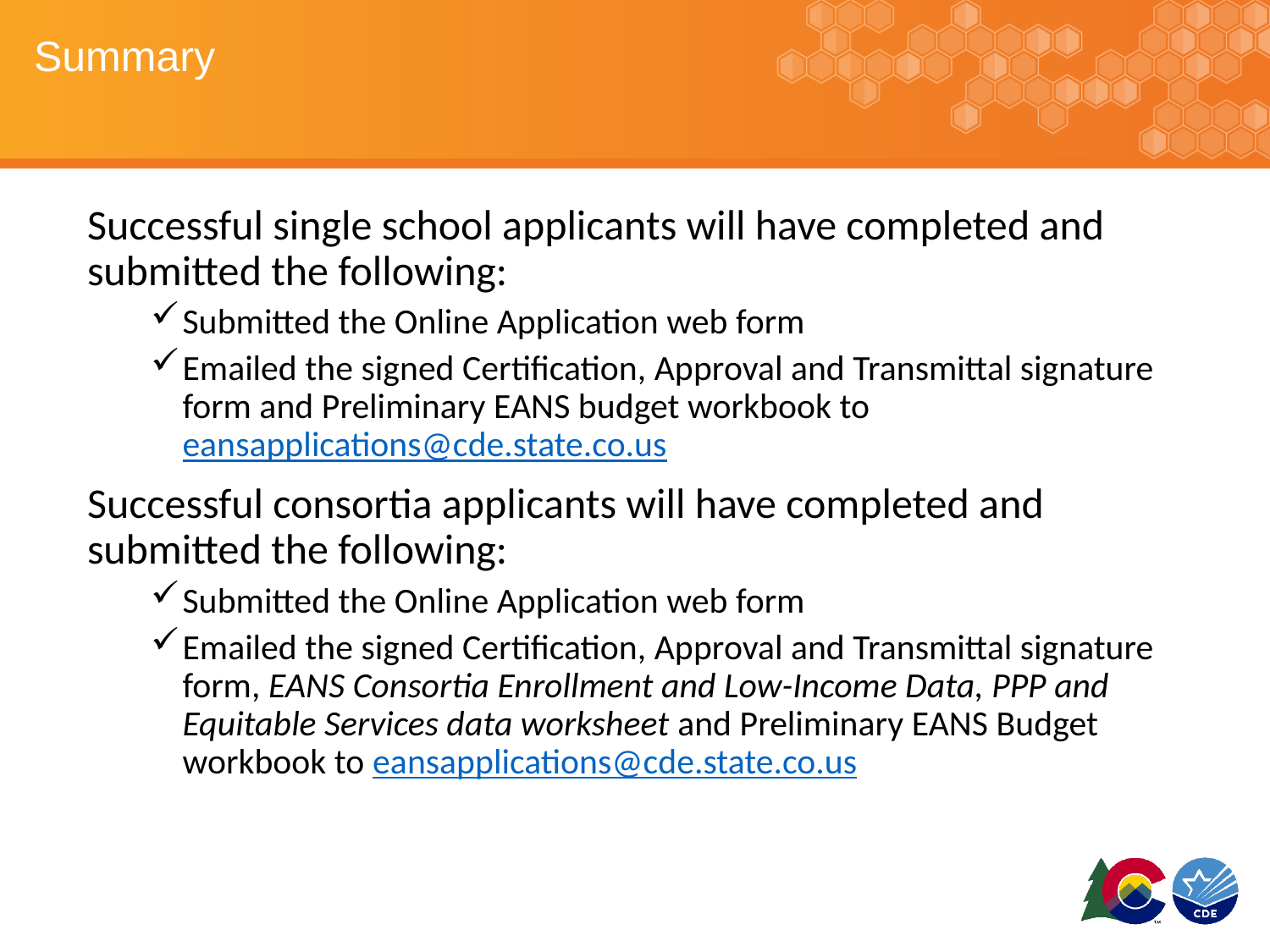

# Summary
Successful single school applicants will have completed and submitted the following:
Submitted the Online Application web form
Emailed the signed Certification, Approval and Transmittal signature form and Preliminary EANS budget workbook to eansapplications@cde.state.co.us
Successful consortia applicants will have completed and submitted the following:
Submitted the Online Application web form
Emailed the signed Certification, Approval and Transmittal signature form, EANS Consortia Enrollment and Low-Income Data, PPP and Equitable Services data worksheet and Preliminary EANS Budget workbook to eansapplications@cde.state.co.us